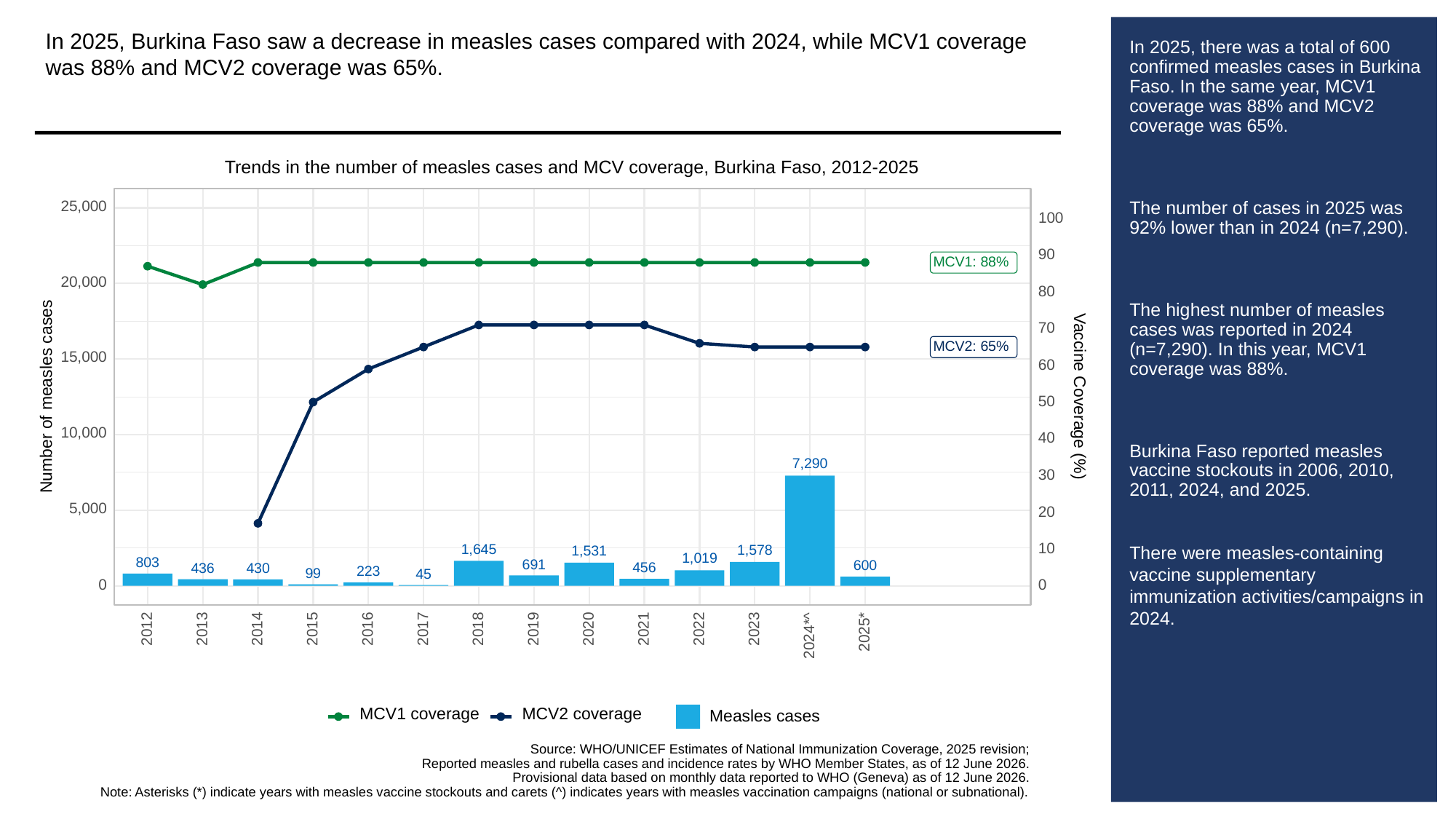

In 2025, Burkina Faso saw a decrease in measles cases compared with 2024, while MCV1 coverage was 88% and MCV2 coverage was 65%.
# In 2025, there was a total of 600 confirmed measles cases in Burkina Faso. In the same year, MCV1 coverage was 88% and MCV2 coverage was 65%.

The number of cases in 2025 was 92% lower than in 2024 (n=7,290).

The highest number of measles cases was reported in 2024 (n=7,290). In this year, MCV1 coverage was 88%.

Burkina Faso reported measles vaccine stockouts in 2006, 2010, 2011, 2024, and 2025.

There were measles-containing vaccine supplementary immunization activities/campaigns in 2024.

Trends in the number of measles cases and MCV coverage, Burkina Faso, 2012-2025

25,000

100

90

MCV1: 88%

20,000

80

70

MCV2: 65%

15,000

60

Vaccine Coverage (%)
Number of measles cases
50

10,000
40

7,290
30

5,000
20

10
1,645
1,578
1,531

1,019
803
691

600

456
436
430
223
99
45

0
0

2013
2023
2012
2014
2015
2016
2017
2018
2019
2020
2021
2022
2025*
2024*^

MCV1 coverage
MCV2 coverage
Measles cases

Source: WHO/UNICEF Estimates of National Immunization Coverage, 2025 revision;
Reported measles and rubella cases and incidence rates by WHO Member States, as of 12 June 2026.
Provisional data based on monthly data reported to WHO (Geneva) as of 12 June 2026.
Note: Asterisks (*) indicate years with measles vaccine stockouts and carets (^) indicates years with measles vaccination campaigns (national or subnational).